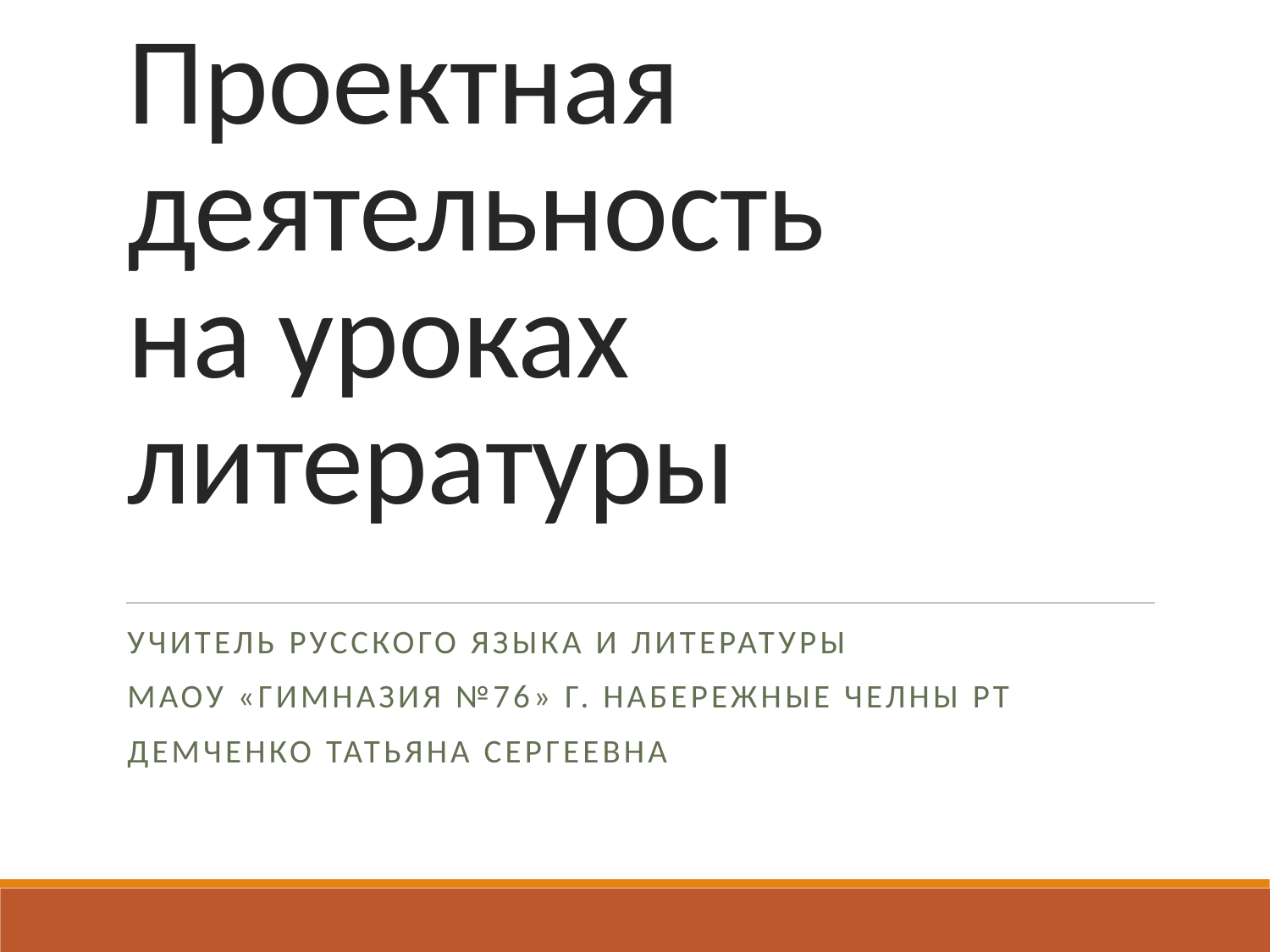

# Проектная деятельность на уроках литературы
Учитель русского языка и литературы
МАОУ «Гимназия №76» г. Набережные Челны РТ
Демченко татьяна сергеевна